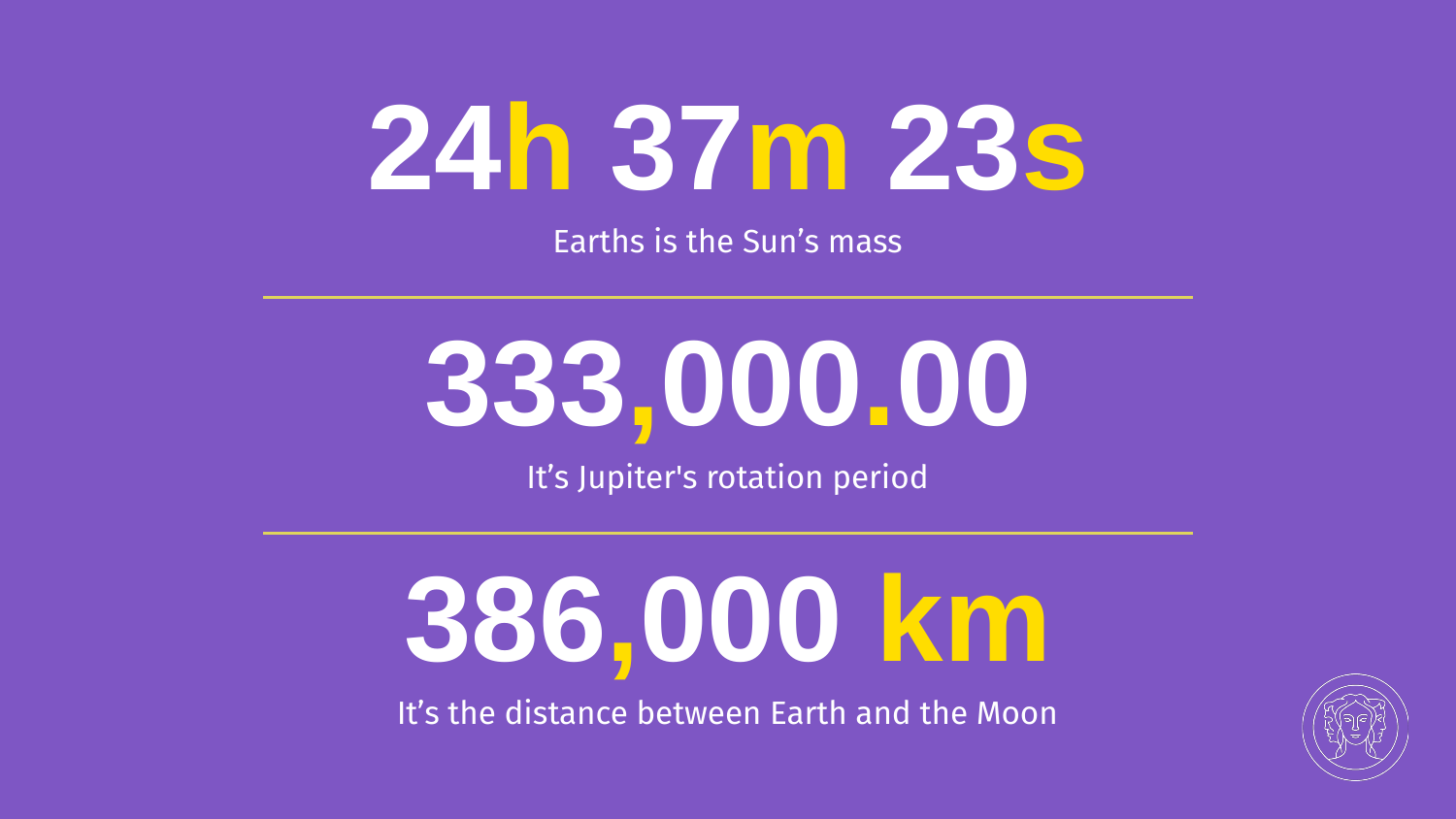

# 24h 37m 23s
Earths is the Sun’s mass
333,000.00
It’s Jupiter's rotation period
386,000 km
It’s the distance between Earth and the Moon